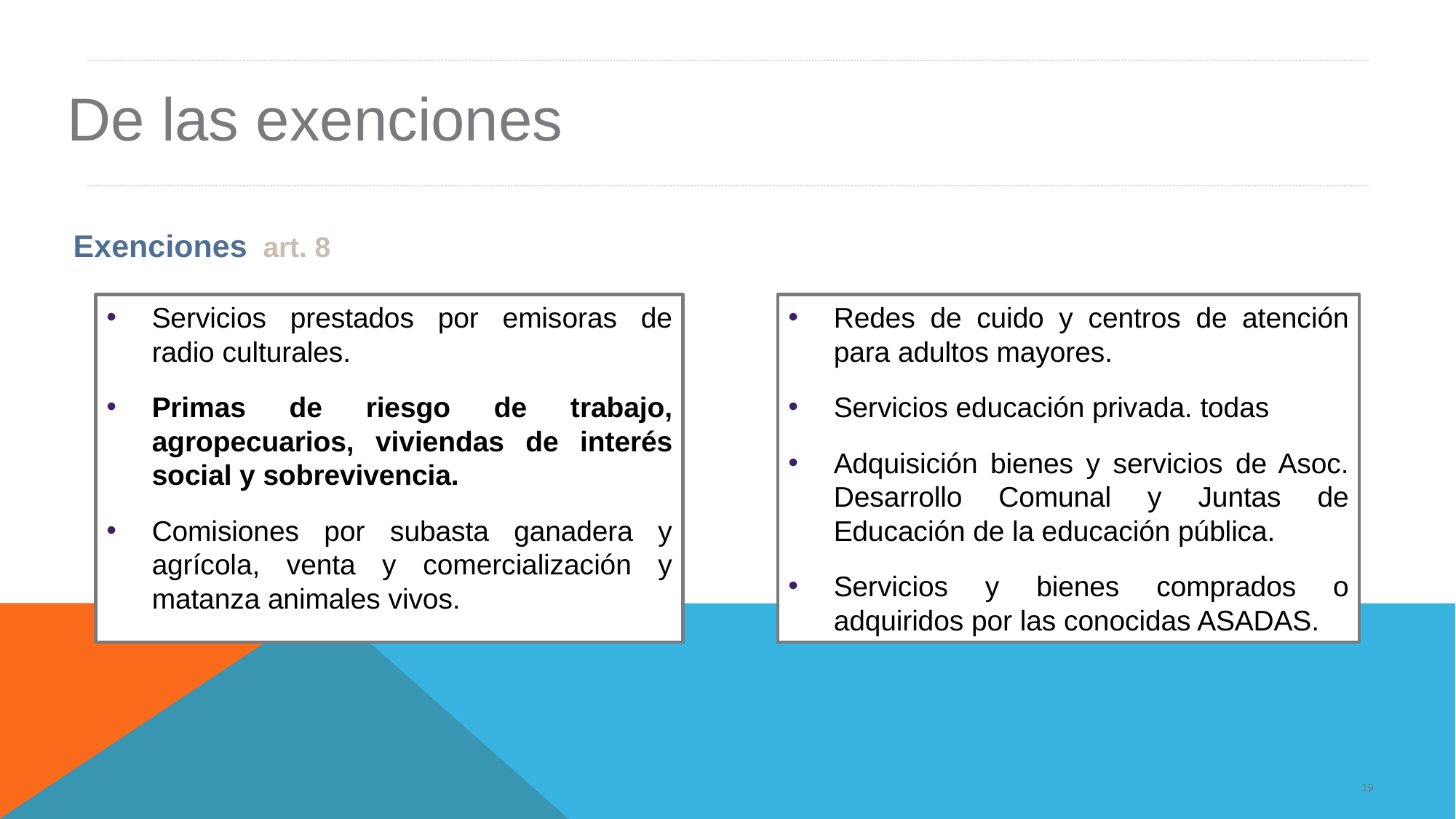

De las exenciones
Exenciones  art. 8
Redes de cuido y centros de atención para adultos mayores.

Servicios educación privada. todas

Adquisición bienes y servicios de Asoc. Desarrollo Comunal y Juntas de Educación de la educación pública.

Servicios y bienes comprados o adquiridos por las conocidas ASADAS.
Servicios prestados por emisoras de radio culturales.

Primas de riesgo de trabajo, agropecuarios, viviendas de interés social y sobrevivencia.

Comisiones por subasta ganadera y agrícola, venta y comercialización y matanza animales vivos.